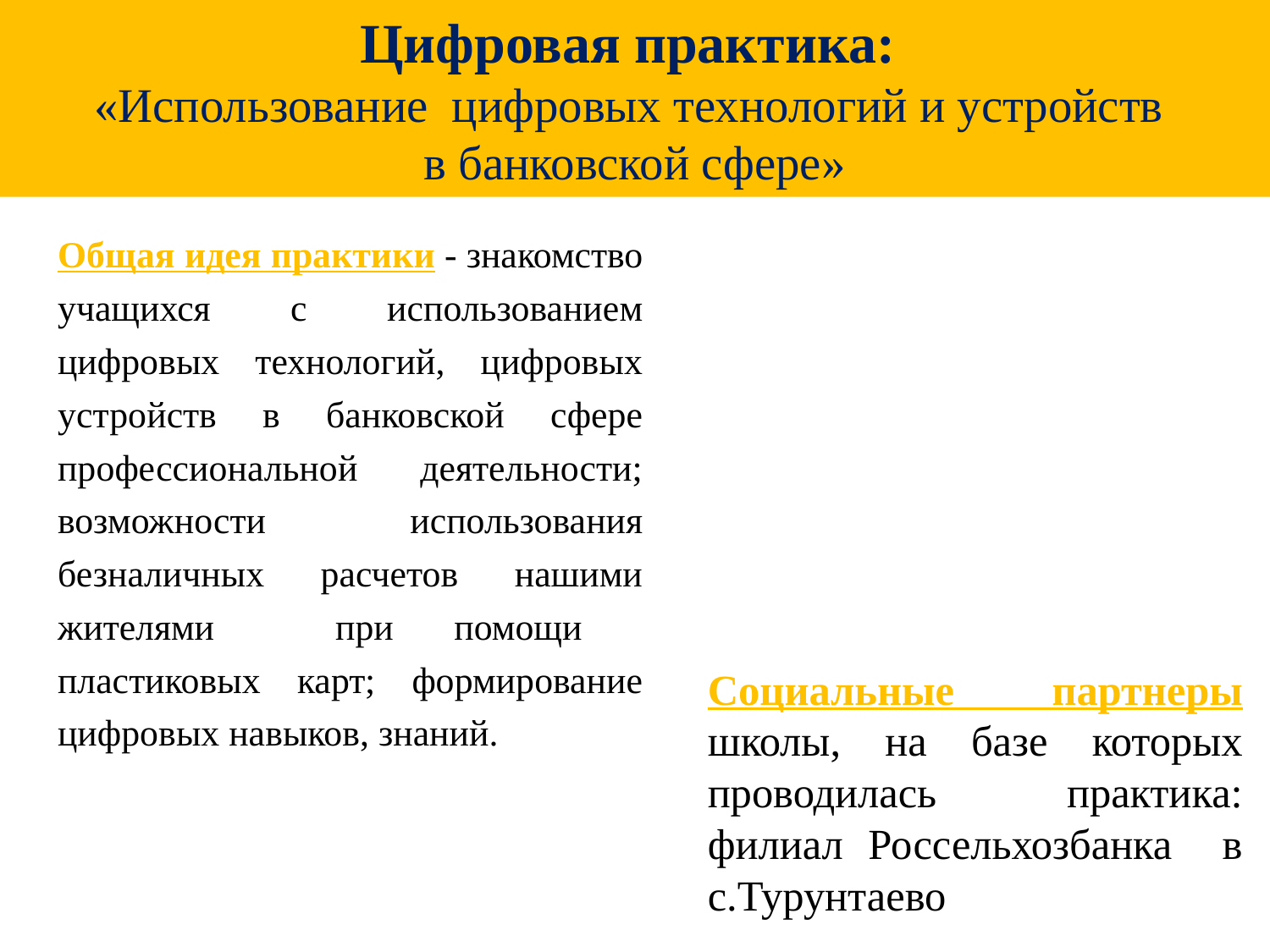

# Цифровая практика: «Использование  цифровых технологий и устройств в банковской сфере»
Общая идея практики - знакомство учащихся с использованием цифровых технологий, цифровых устройств в банковской сфере профессиональной деятельности; возможности  использования безналичных расчетов нашими жителями  при помощи  пластиковых карт; формирование цифровых навыков, знаний.

Социальные партнеры школы, на базе которых проводилась  практика: филиал Россельхозбанка  в с.Турунтаево